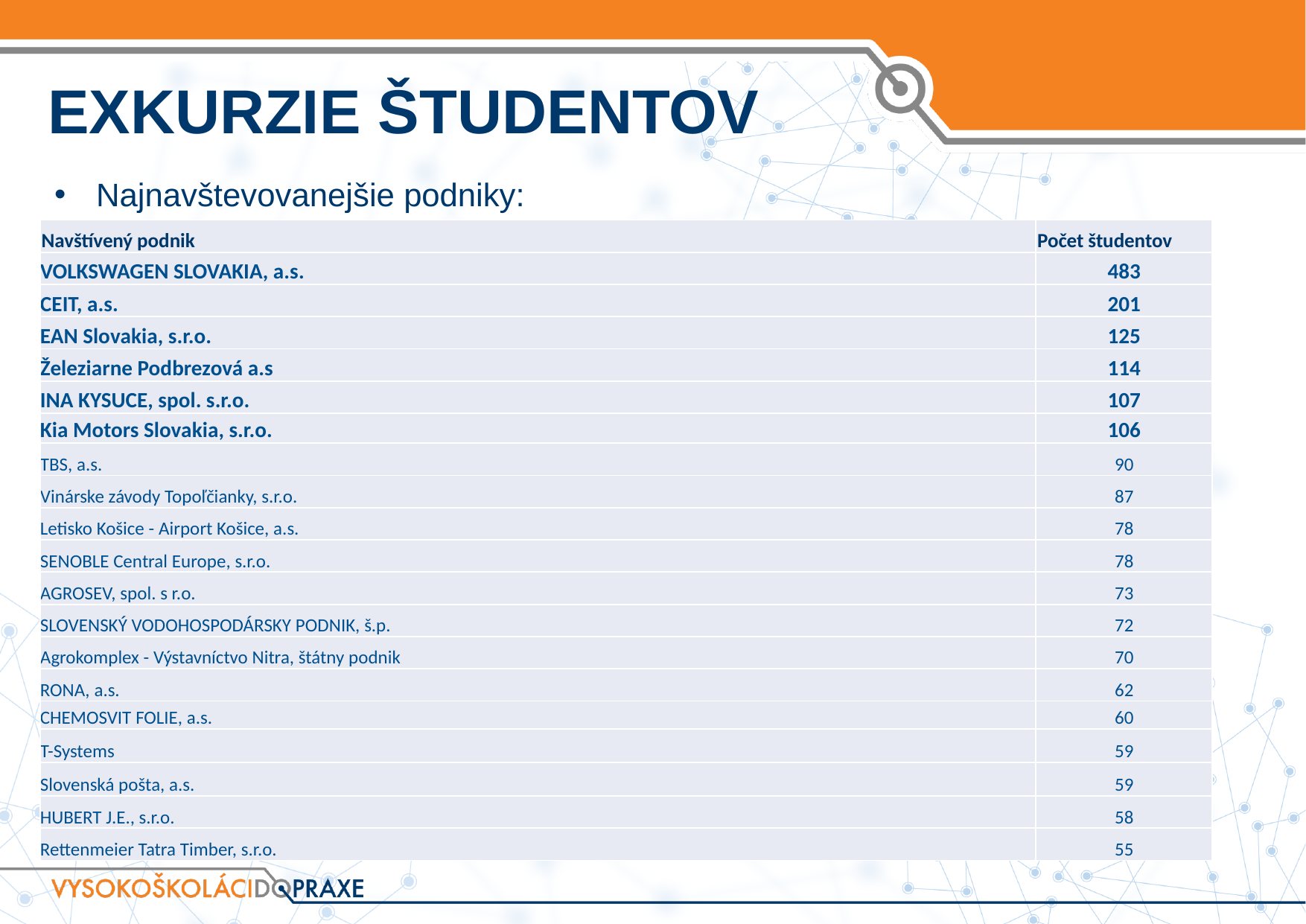

# EXKURZIE ŠTUDENTOV
Najnavštevovanejšie podniky:
| Navštívený podnik | Počet študentov |
| --- | --- |
| VOLKSWAGEN SLOVAKIA, a.s. | 483 |
| CEIT, a.s. | 201 |
| EAN Slovakia, s.r.o. | 125 |
| Železiarne Podbrezová a.s | 114 |
| INA KYSUCE, spol. s.r.o. | 107 |
| Kia Motors Slovakia, s.r.o. | 106 |
| TBS, a.s. | 90 |
| Vinárske závody Topoľčianky, s.r.o. | 87 |
| Letisko Košice - Airport Košice, a.s. | 78 |
| SENOBLE Central Europe, s.r.o. | 78 |
| AGROSEV, spol. s r.o. | 73 |
| SLOVENSKÝ VODOHOSPODÁRSKY PODNIK, š.p. | 72 |
| Agrokomplex - Výstavníctvo Nitra, štátny podnik | 70 |
| RONA, a.s. | 62 |
| CHEMOSVIT FOLIE, a.s. | 60 |
| T-Systems | 59 |
| Slovenská pošta, a.s. | 59 |
| HUBERT J.E., s.r.o. | 58 |
| Rettenmeier Tatra Timber, s.r.o. | 55 |